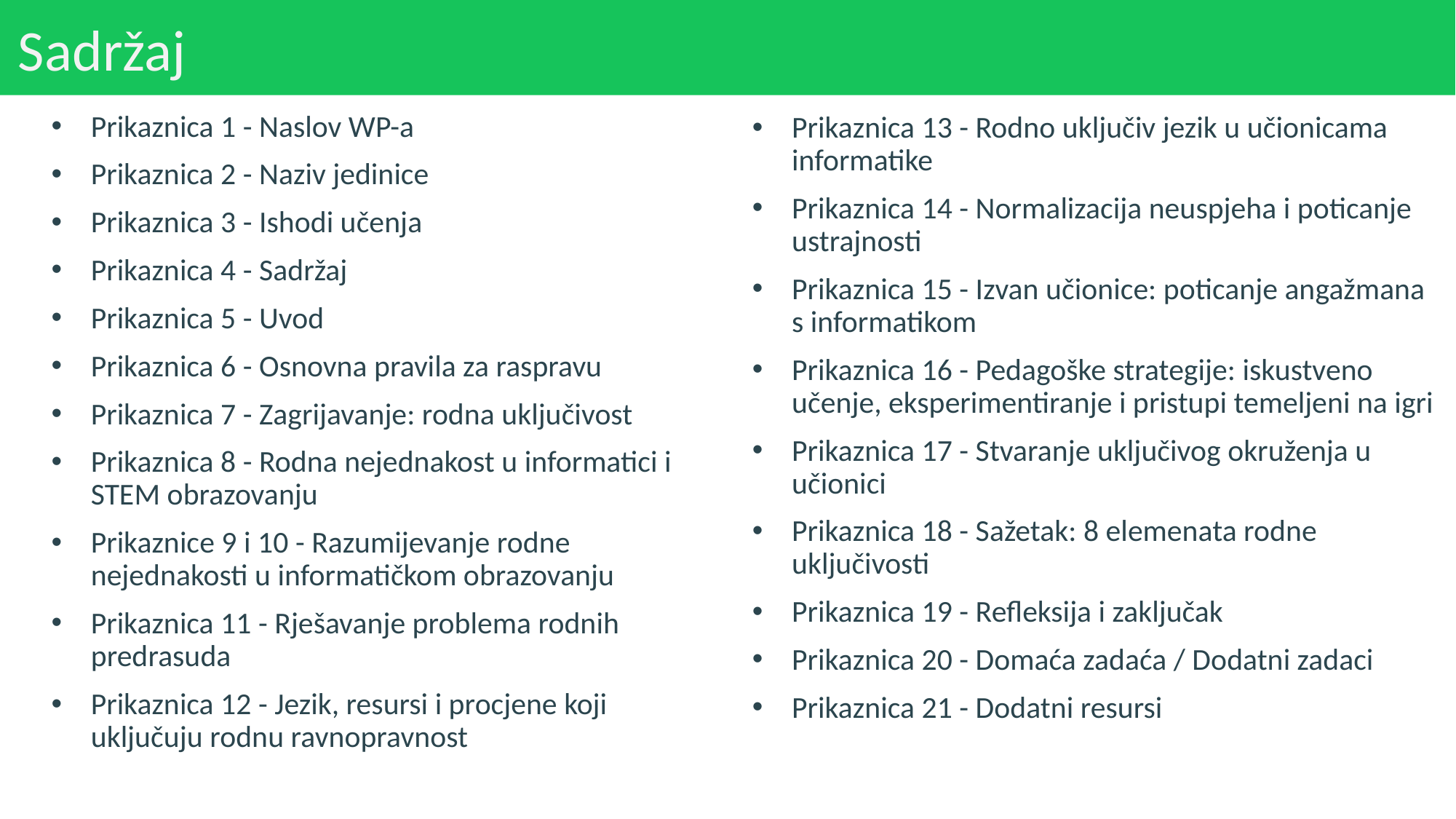

# Sadržaj
Prikaznica 1 - Naslov WP-a
Prikaznica 2 - Naziv jedinice
Prikaznica 3 - Ishodi učenja
Prikaznica 4 - Sadržaj
Prikaznica 5 - Uvod
Prikaznica 6 - Osnovna pravila za raspravu
Prikaznica 7 - Zagrijavanje: rodna uključivost
Prikaznica 8 - Rodna nejednakost u informatici i STEM obrazovanju
Prikaznice 9 i 10 - Razumijevanje rodne nejednakosti u informatičkom obrazovanju
Prikaznica 11 - Rješavanje problema rodnih predrasuda
Prikaznica 12 - Jezik, resursi i procjene koji uključuju rodnu ravnopravnost
Prikaznica 13 - Rodno uključiv jezik u učionicama informatike
Prikaznica 14 - Normalizacija neuspjeha i poticanje ustrajnosti
Prikaznica 15 - Izvan učionice: poticanje angažmana s informatikom
Prikaznica 16 - Pedagoške strategije: iskustveno učenje, eksperimentiranje i pristupi temeljeni na igri
Prikaznica 17 - Stvaranje uključivog okruženja u učionici
Prikaznica 18 - Sažetak: 8 elemenata rodne uključivosti
Prikaznica 19 - Refleksija i zaključak
Prikaznica 20 - Domaća zadaća / Dodatni zadaci
Prikaznica 21 - Dodatni resursi